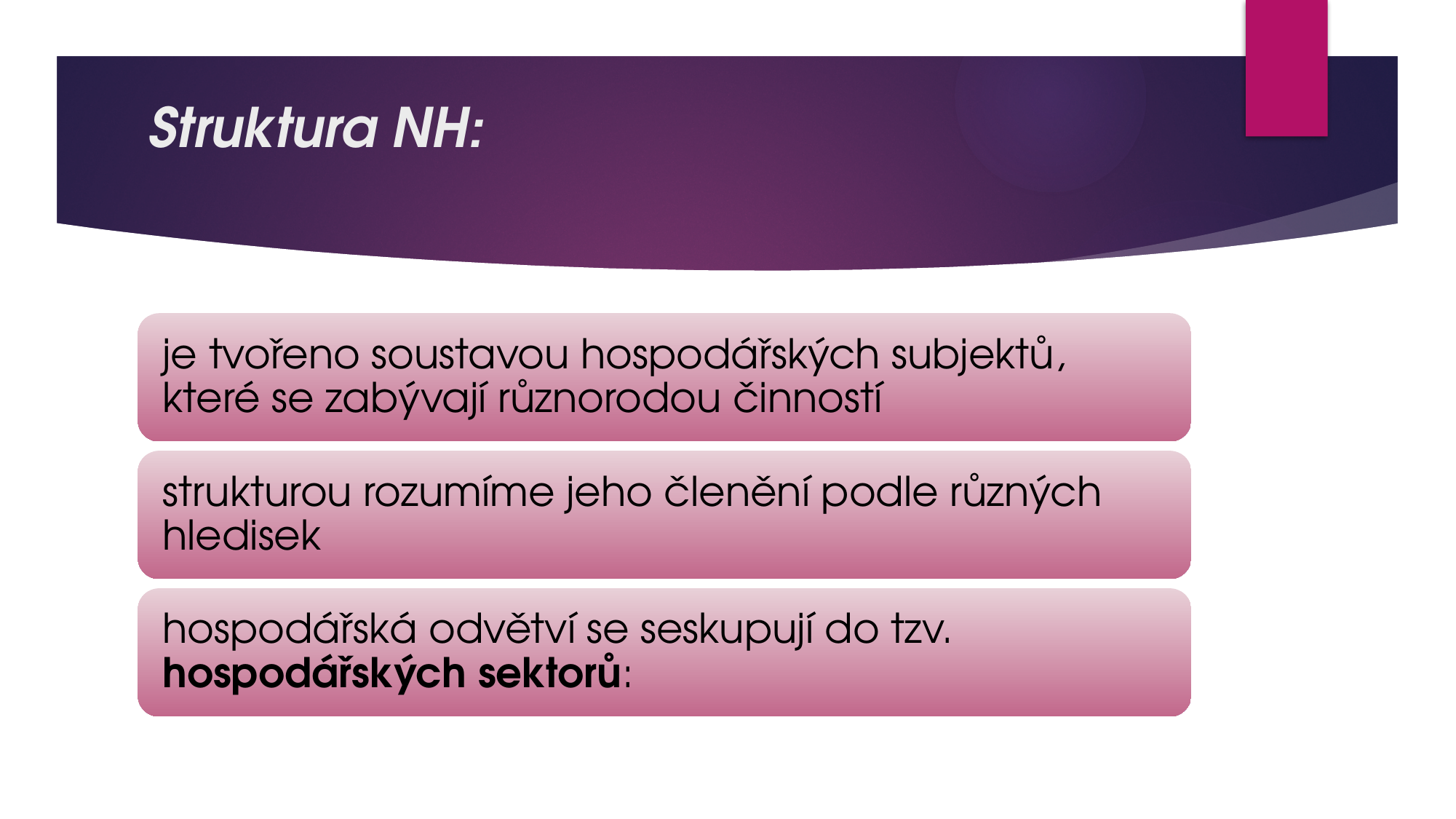

# Struktura NH:
je tvořeno soustavou hospodářských subjektů, které se zabývají různorodou činností
strukturou rozumíme jeho členění podle různých hledisek
hospodářská odvětví se seskupují do tzv. hospodářských sektorů: